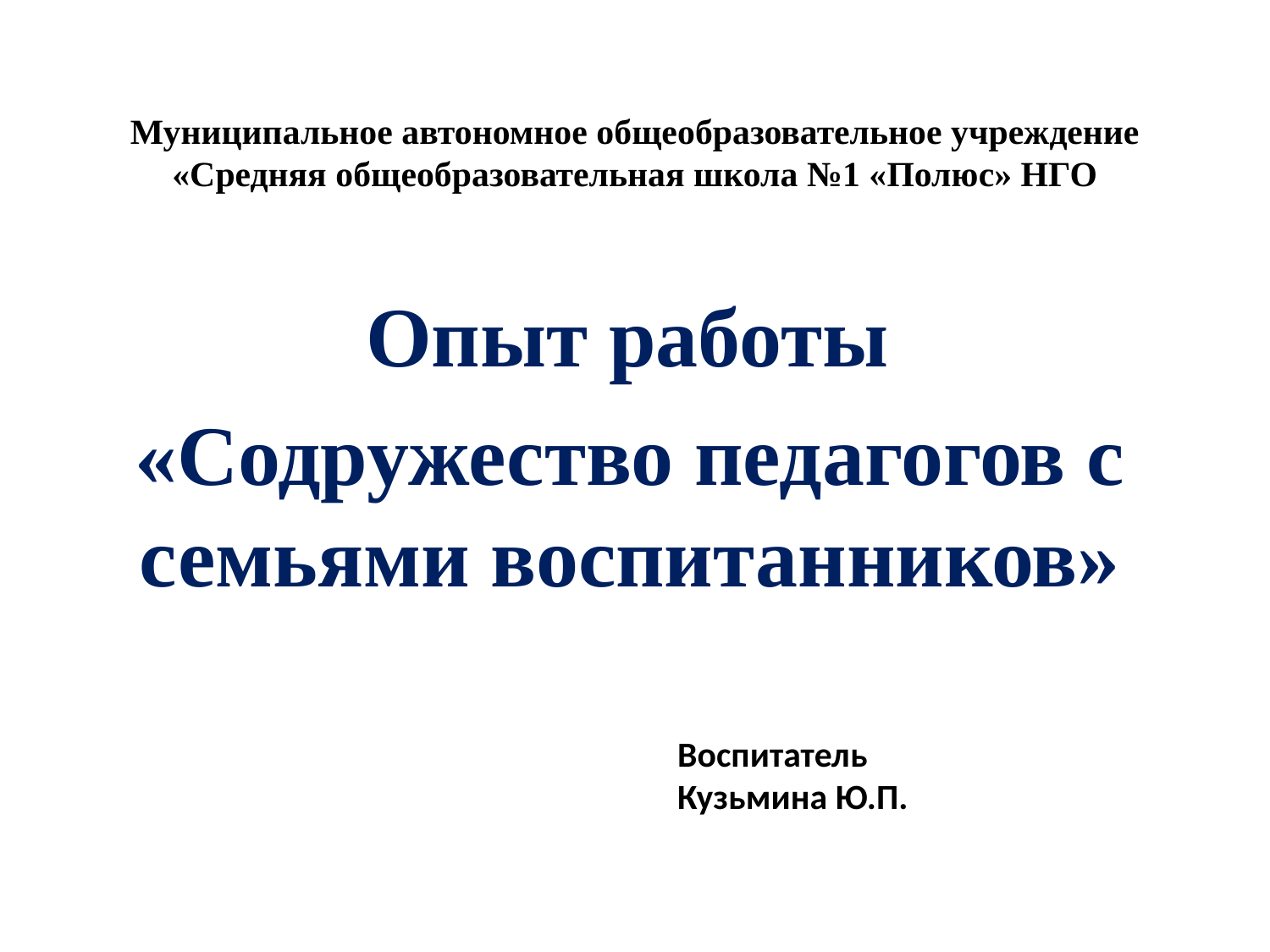

# Муниципальное автономное общеобразовательное учреждение «Средняя общеобразовательная школа №1 «Полюс» НГО
 Опыт работы
«Содружество педагогов с семьями воспитанников»
Воспитатель
Кузьмина Ю.П.